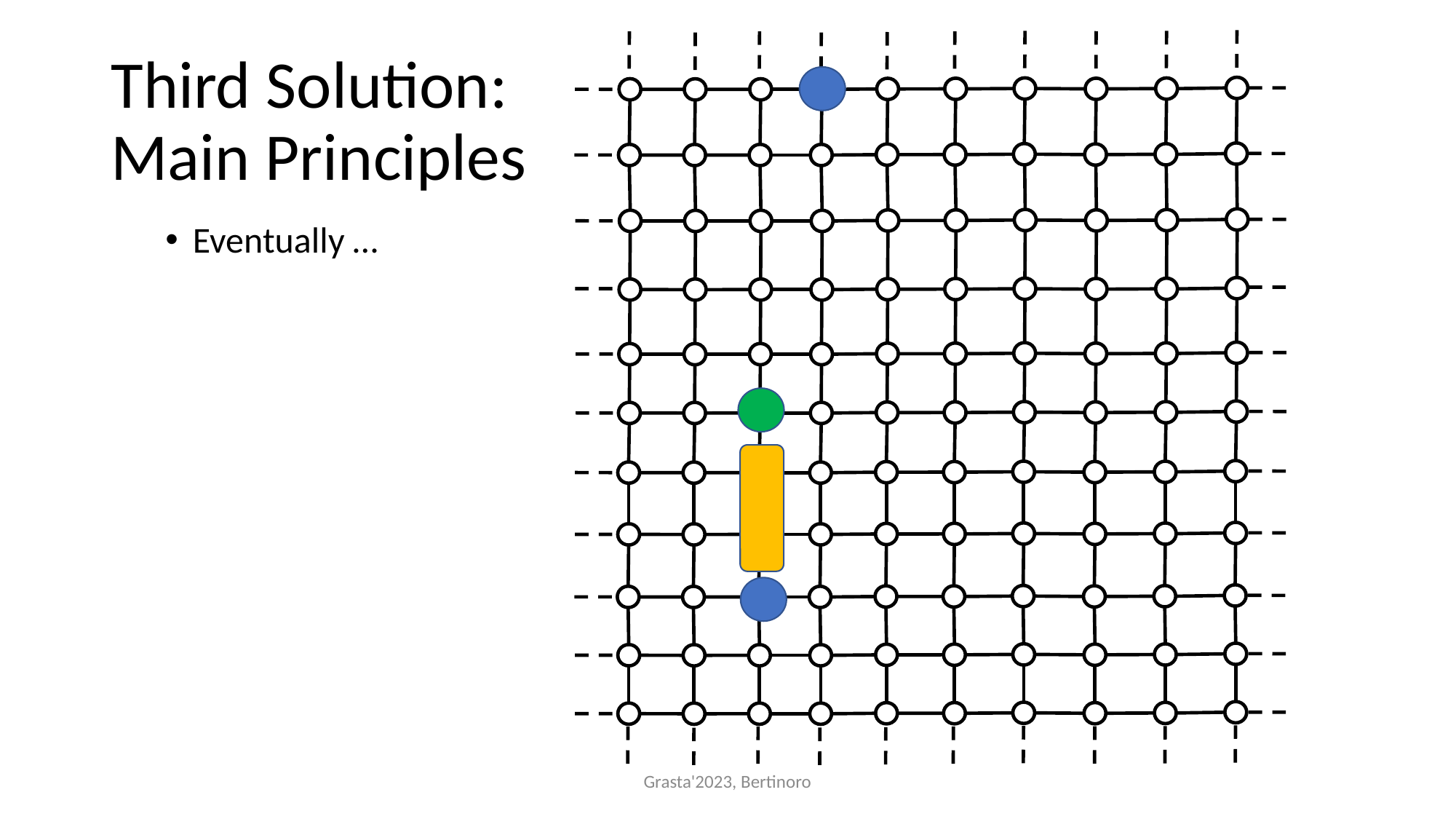

# Third Solution: Main Principles

Eventually …

Grasta'2023, Bertinoro